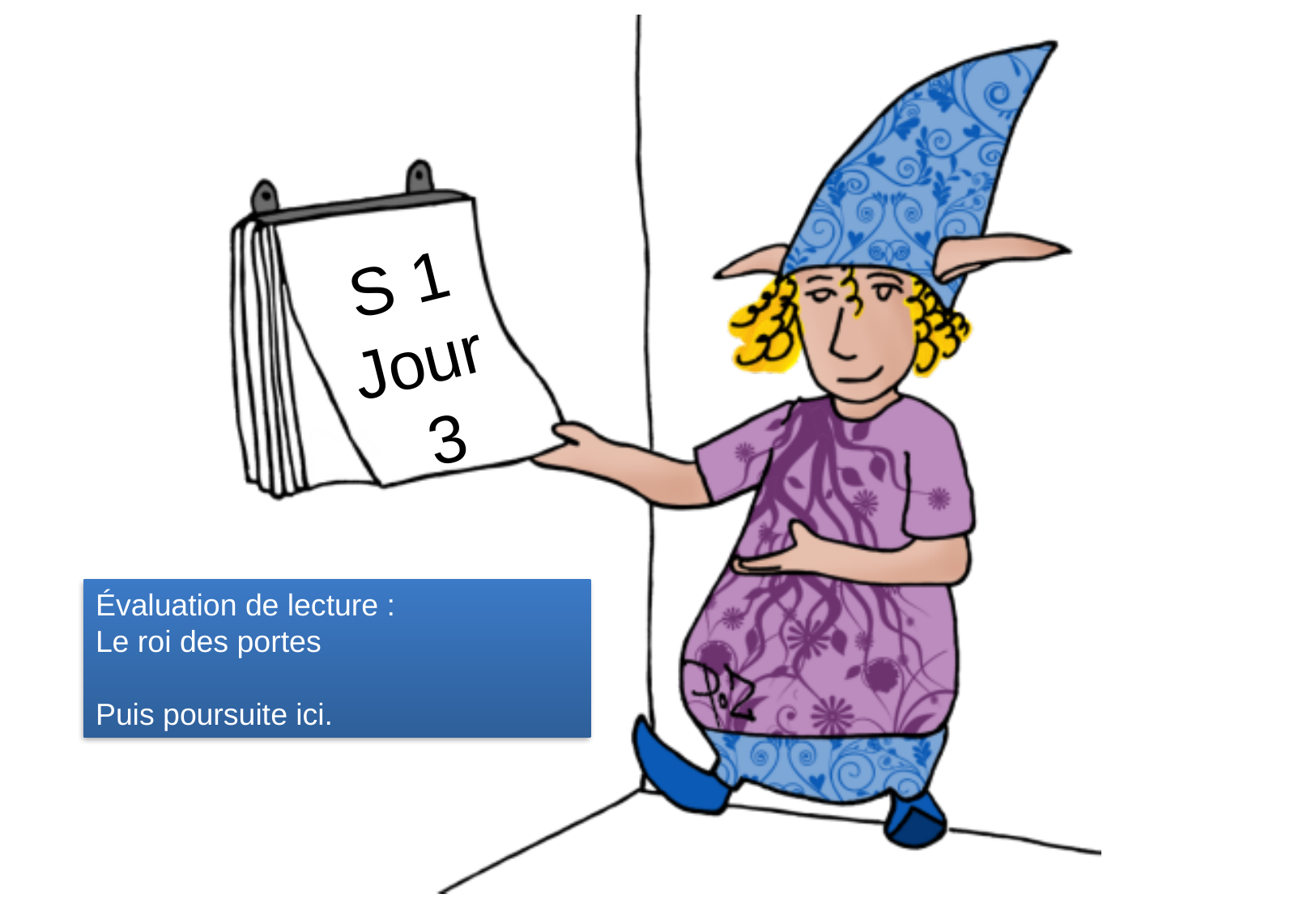

S 1
Jour
 3
Évaluation de lecture :
Le roi des portes

Puis poursuite ici.